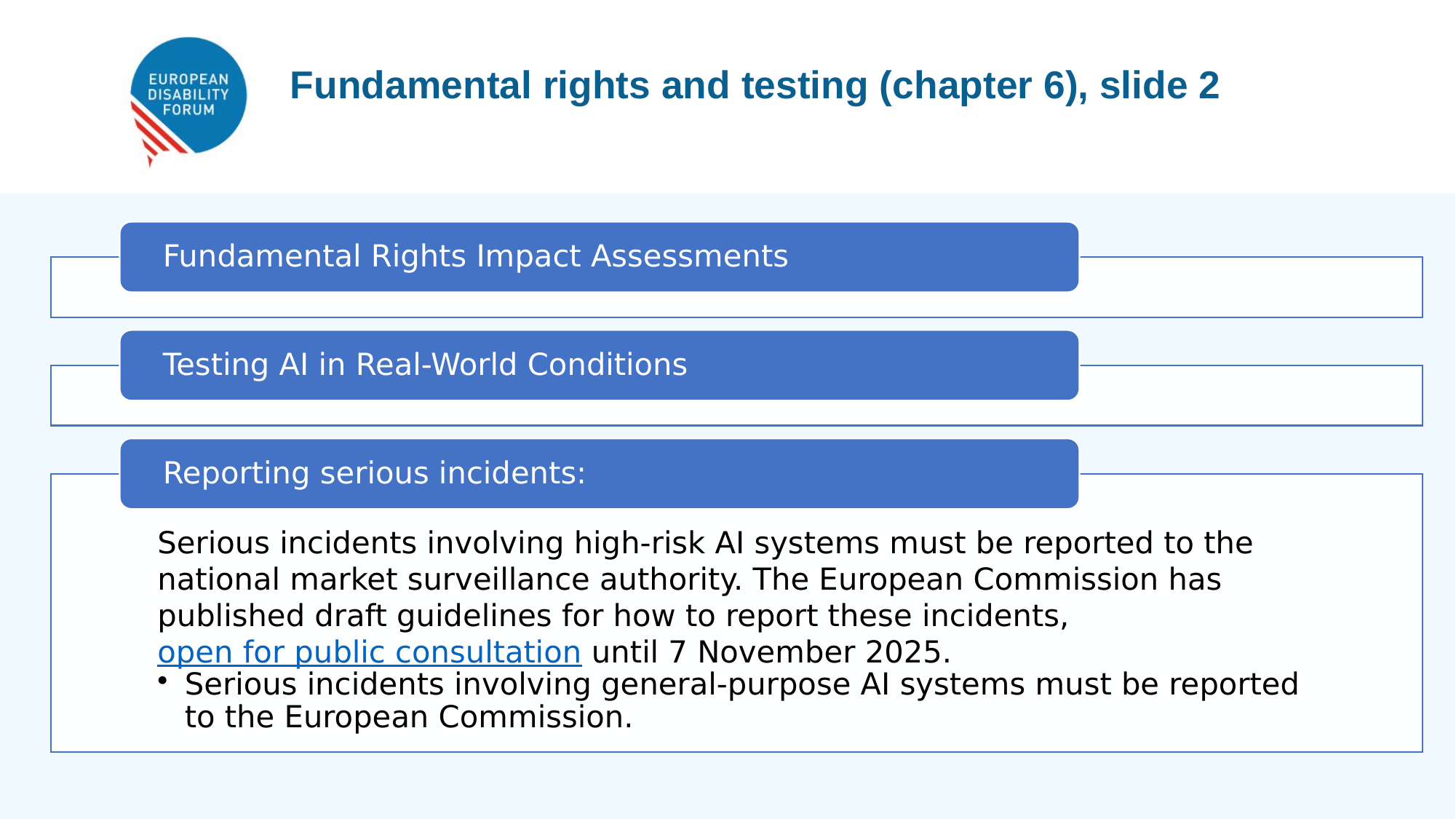

Fundamental rights and testing (chapter 6), slide 2
Fundamental Rights Impact Assessments
Testing AI in Real-World Conditions
Serious incidents involving high-risk AI systems must be reported to the national market surveillance authority. The European Commission has published draft guidelines for how to report these incidents, open for public consultation until 7 November 2025.
Serious incidents involving general-purpose AI systems must be reported to the European Commission.
Reporting serious incidents: